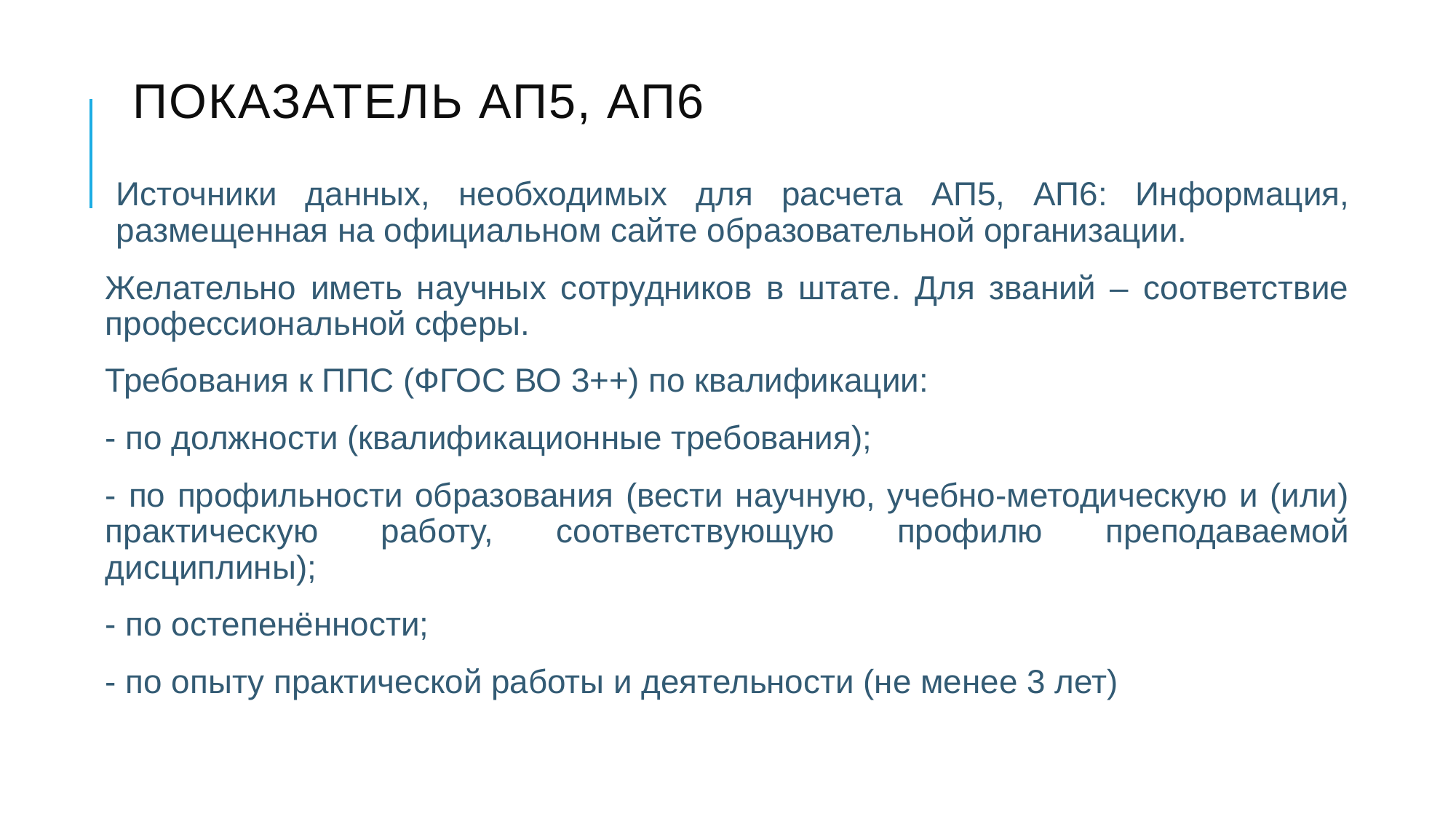

# Показатель АП5, АП6
Источники данных, необходимых для расчета АП5, АП6: Информация, размещенная на официальном сайте образовательной организации.
Желательно иметь научных сотрудников в штате. Для званий – соответствие профессиональной сферы.
Требования к ППС (ФГОС ВО 3++) по квалификации:
- по должности (квалификационные требования);
- по профильности образования (вести научную, учебно-методическую и (или) практическую работу, соответствующую профилю преподаваемой дисциплины);
- по остепенённости;
- по опыту практической работы и деятельности (не менее 3 лет)